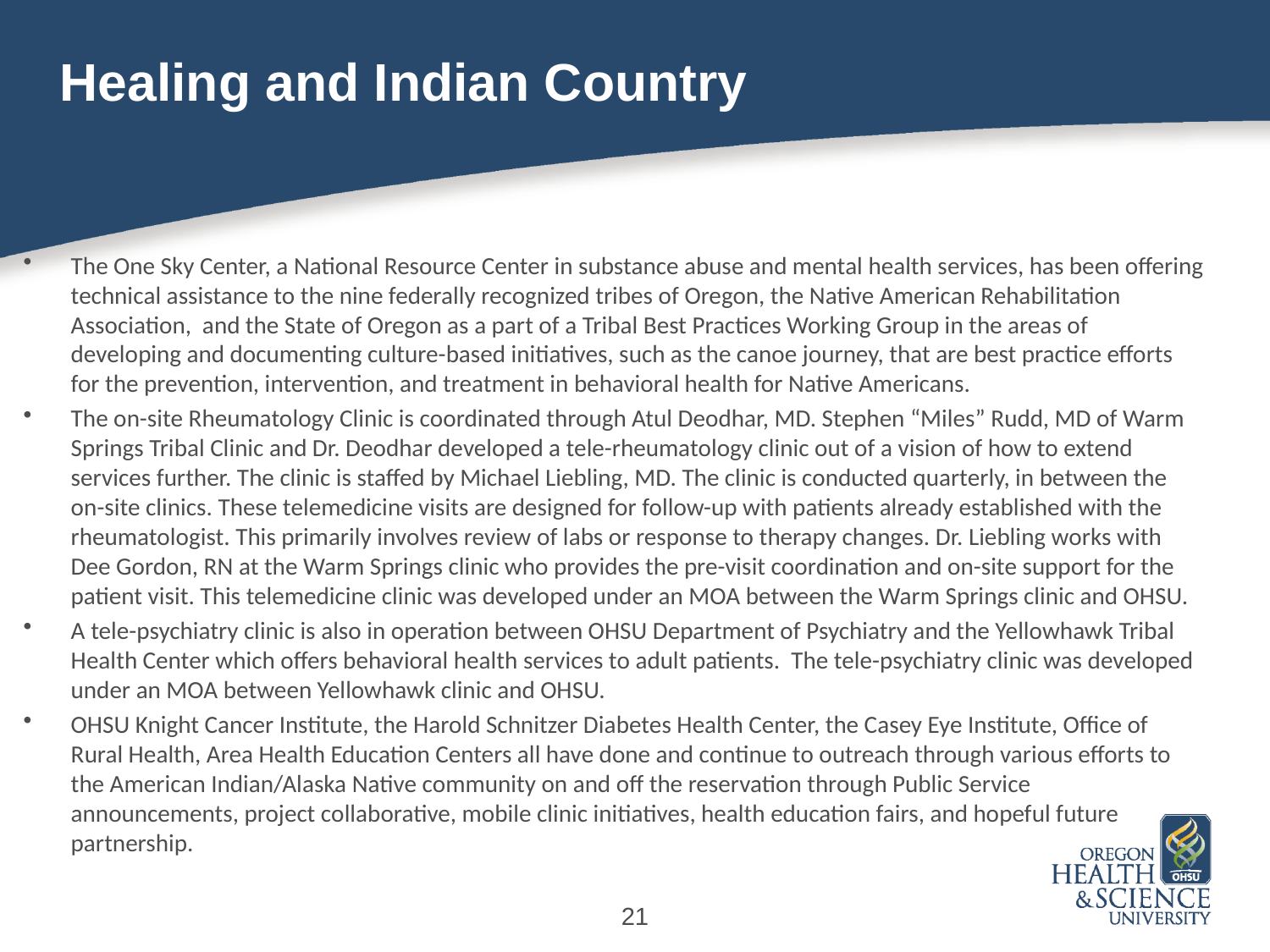

# Healing and Indian Country
The One Sky Center, a National Resource Center in substance abuse and mental health services, has been offering technical assistance to the nine federally recognized tribes of Oregon, the Native American Rehabilitation Association,  and the State of Oregon as a part of a Tribal Best Practices Working Group in the areas of developing and documenting culture-based initiatives, such as the canoe journey, that are best practice efforts for the prevention, intervention, and treatment in behavioral health for Native Americans.
The on-site Rheumatology Clinic is coordinated through Atul Deodhar, MD. Stephen “Miles” Rudd, MD of Warm Springs Tribal Clinic and Dr. Deodhar developed a tele-rheumatology clinic out of a vision of how to extend services further. The clinic is staffed by Michael Liebling, MD. The clinic is conducted quarterly, in between the on-site clinics. These telemedicine visits are designed for follow-up with patients already established with the rheumatologist. This primarily involves review of labs or response to therapy changes. Dr. Liebling works with Dee Gordon, RN at the Warm Springs clinic who provides the pre-visit coordination and on-site support for the patient visit. This telemedicine clinic was developed under an MOA between the Warm Springs clinic and OHSU.
A tele-psychiatry clinic is also in operation between OHSU Department of Psychiatry and the Yellowhawk Tribal Health Center which offers behavioral health services to adult patients.  The tele-psychiatry clinic was developed under an MOA between Yellowhawk clinic and OHSU.
OHSU Knight Cancer Institute, the Harold Schnitzer Diabetes Health Center, the Casey Eye Institute, Office of Rural Health, Area Health Education Centers all have done and continue to outreach through various efforts to the American Indian/Alaska Native community on and off the reservation through Public Service announcements, project collaborative, mobile clinic initiatives, health education fairs, and hopeful future partnership.

21